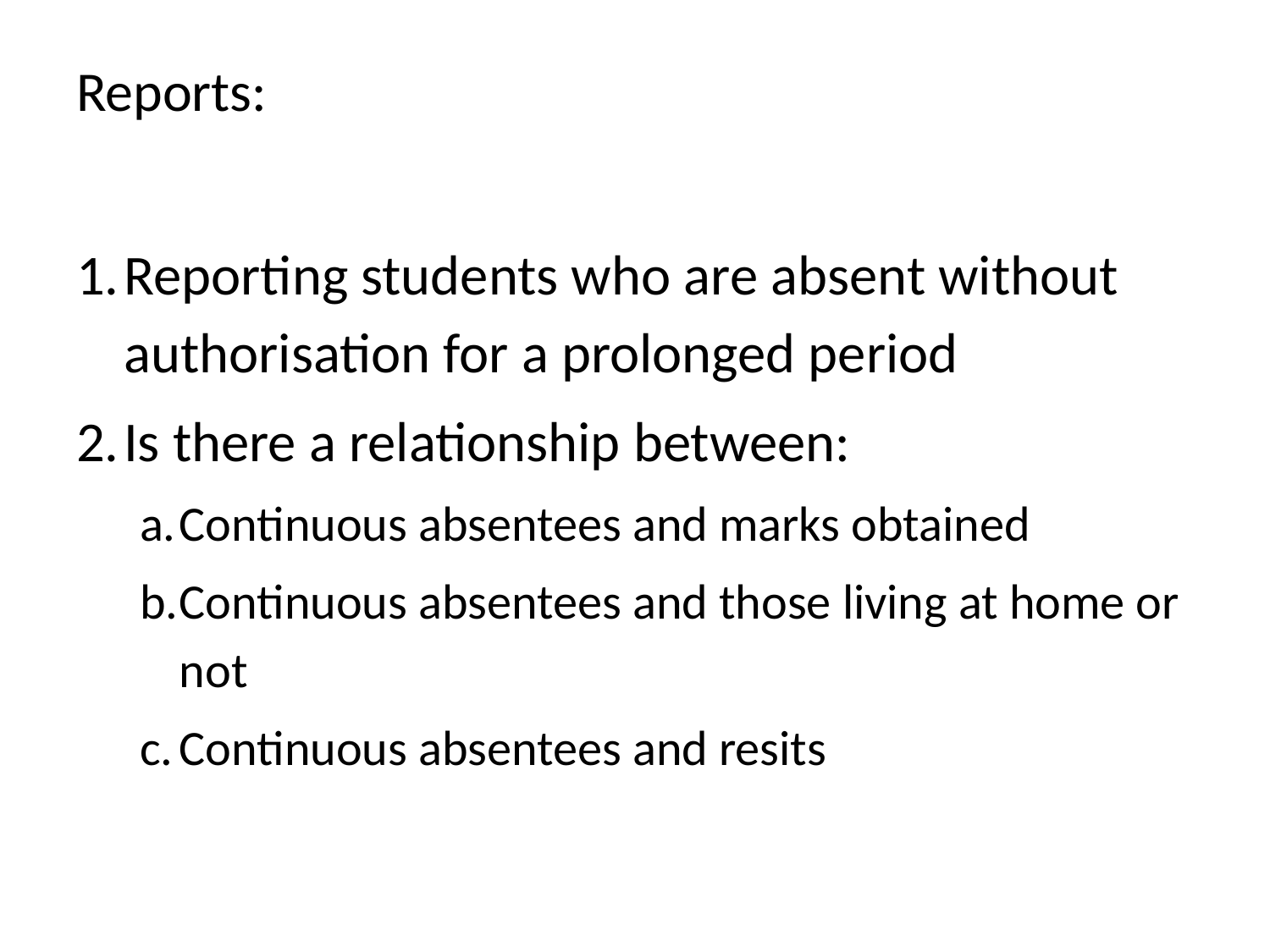

# Reports:
Reporting students who are absent without authorisation for a prolonged period
Is there a relationship between:
Continuous absentees and marks obtained
Continuous absentees and those living at home or not
Continuous absentees and resits